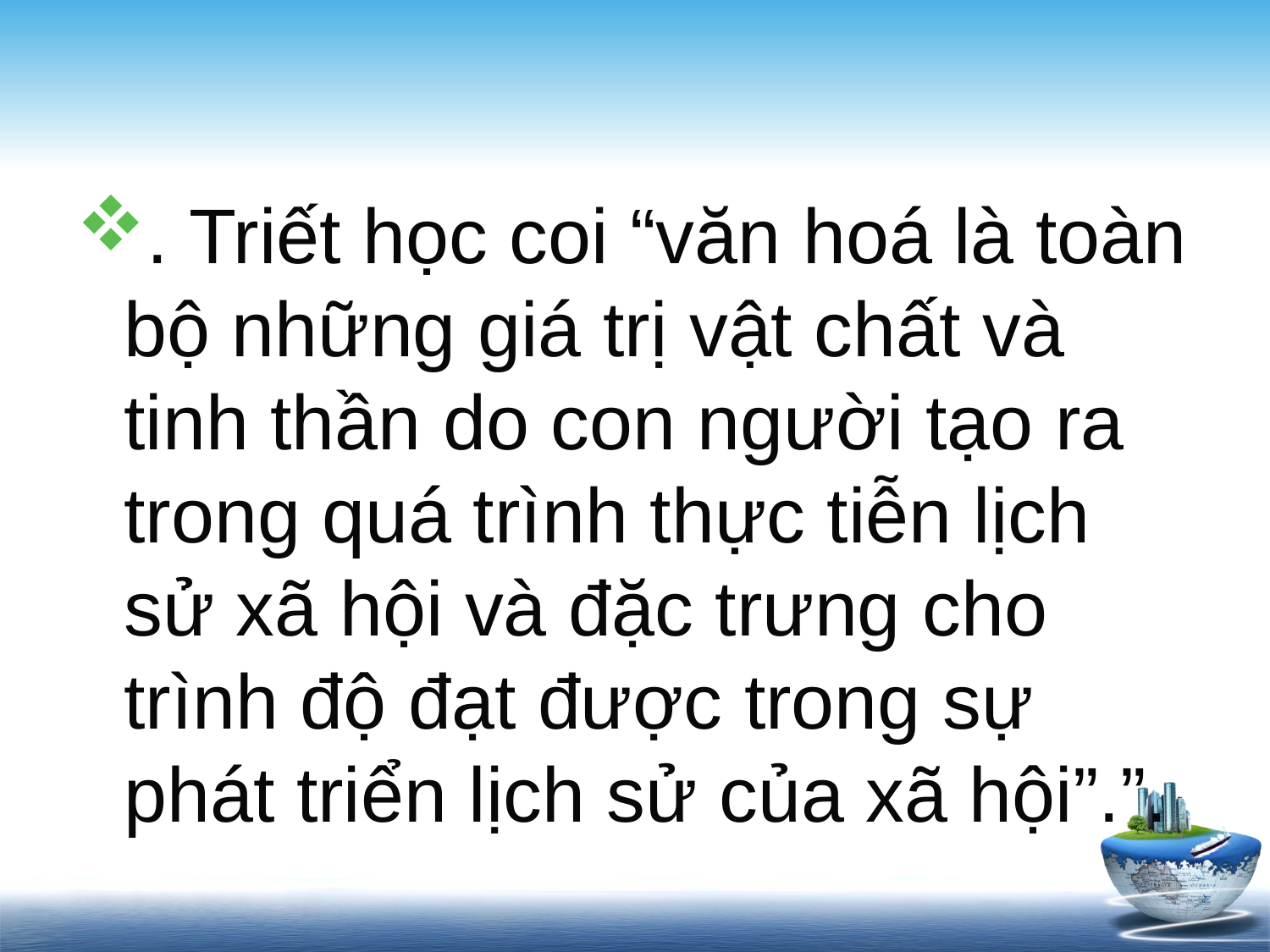

#
. Triết học coi “văn hoá là toàn bộ những giá trị vật chất và tinh thần do con người tạo ra trong quá trình thực tiễn lịch sử xã hội và đặc trưng cho trình độ đạt được trong sự phát triển lịch sử của xã hội”.”.